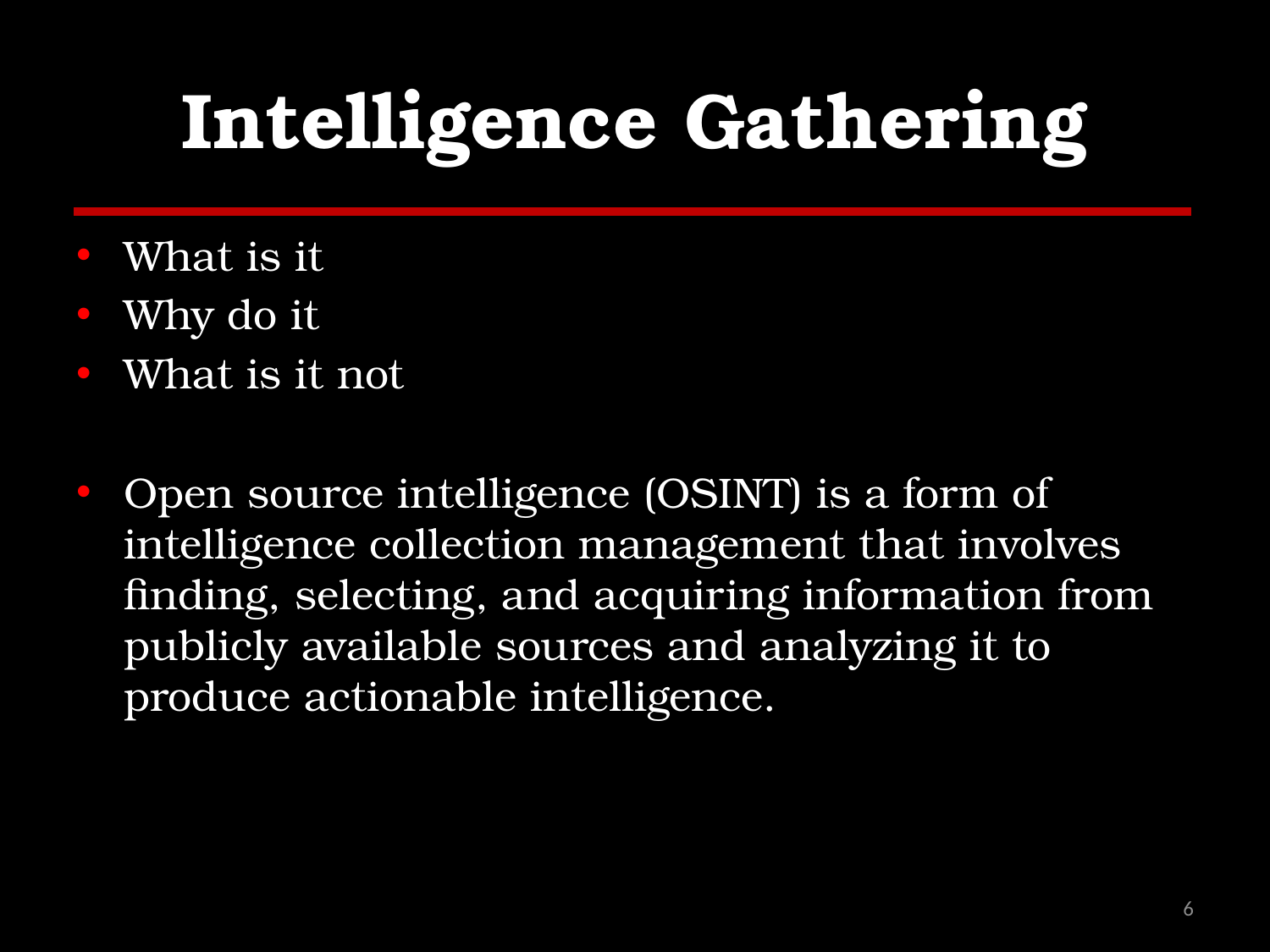

# Intelligence Gathering
What is it
Why do it
What is it not

Open source intelligence (OSINT) is a form of intelligence collection management that involves finding, selecting, and acquiring information from publicly available sources and analyzing it to produce actionable intelligence.
6